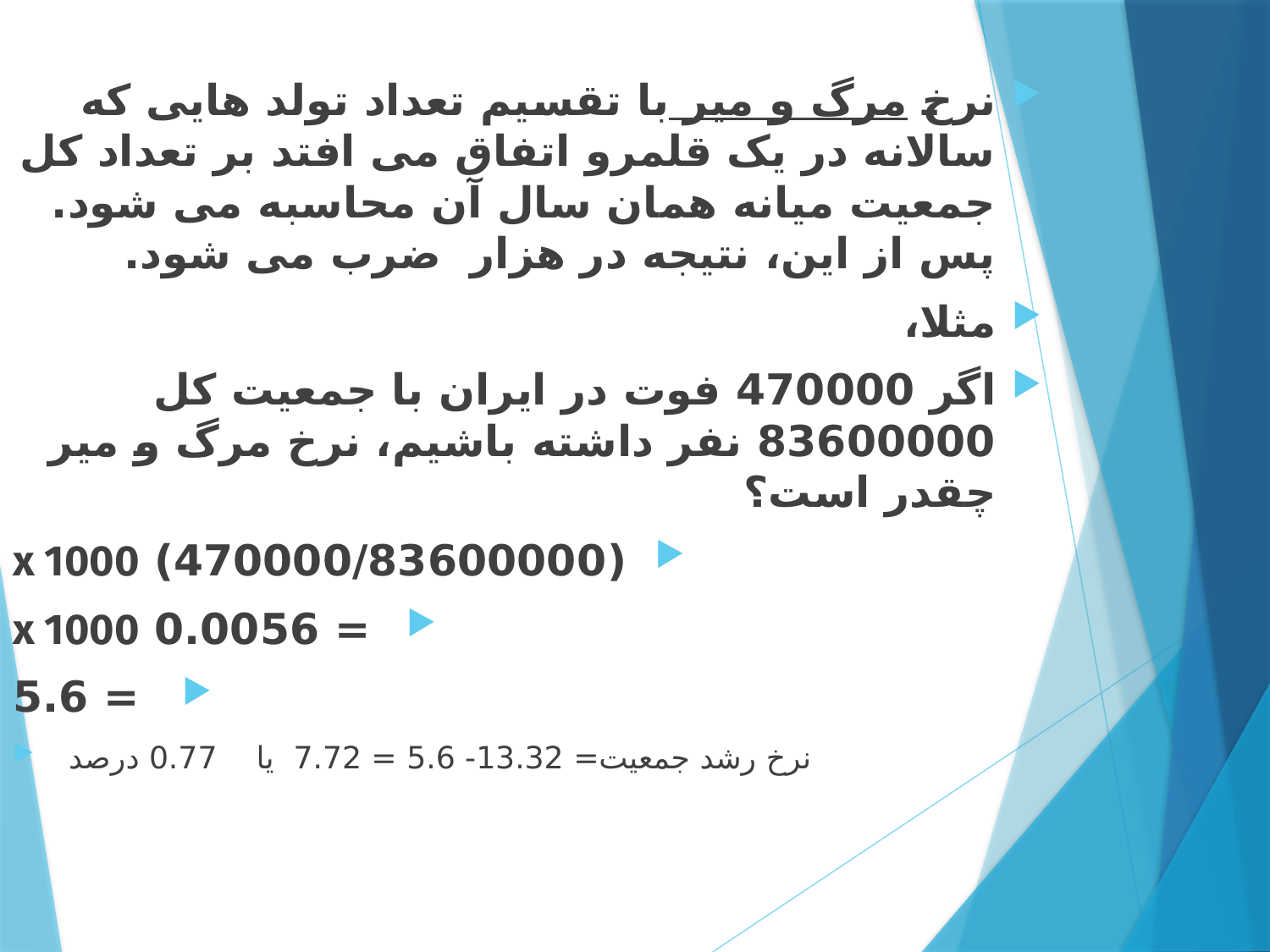

نرخ مرگ و میر با تقسیم تعداد تولد هایی که سالانه در یک قلمرو اتفاق می افتد بر تعداد کل جمعیت میانه همان سال آن محاسبه می شود. پس از این، نتیجه در هزار  ضرب می شود.
مثلا،
اگر 470000 فوت در ایران با جمعیت کل 83600000 نفر داشته باشیم، نرخ مرگ و میر چقدر است؟
(470000/83600000) x 1000
= 0.0056 x 1000
= 5.6
 نرخ رشد جمعیت= 13.32- 5.6 = 7.72  یا    0.77 درصد